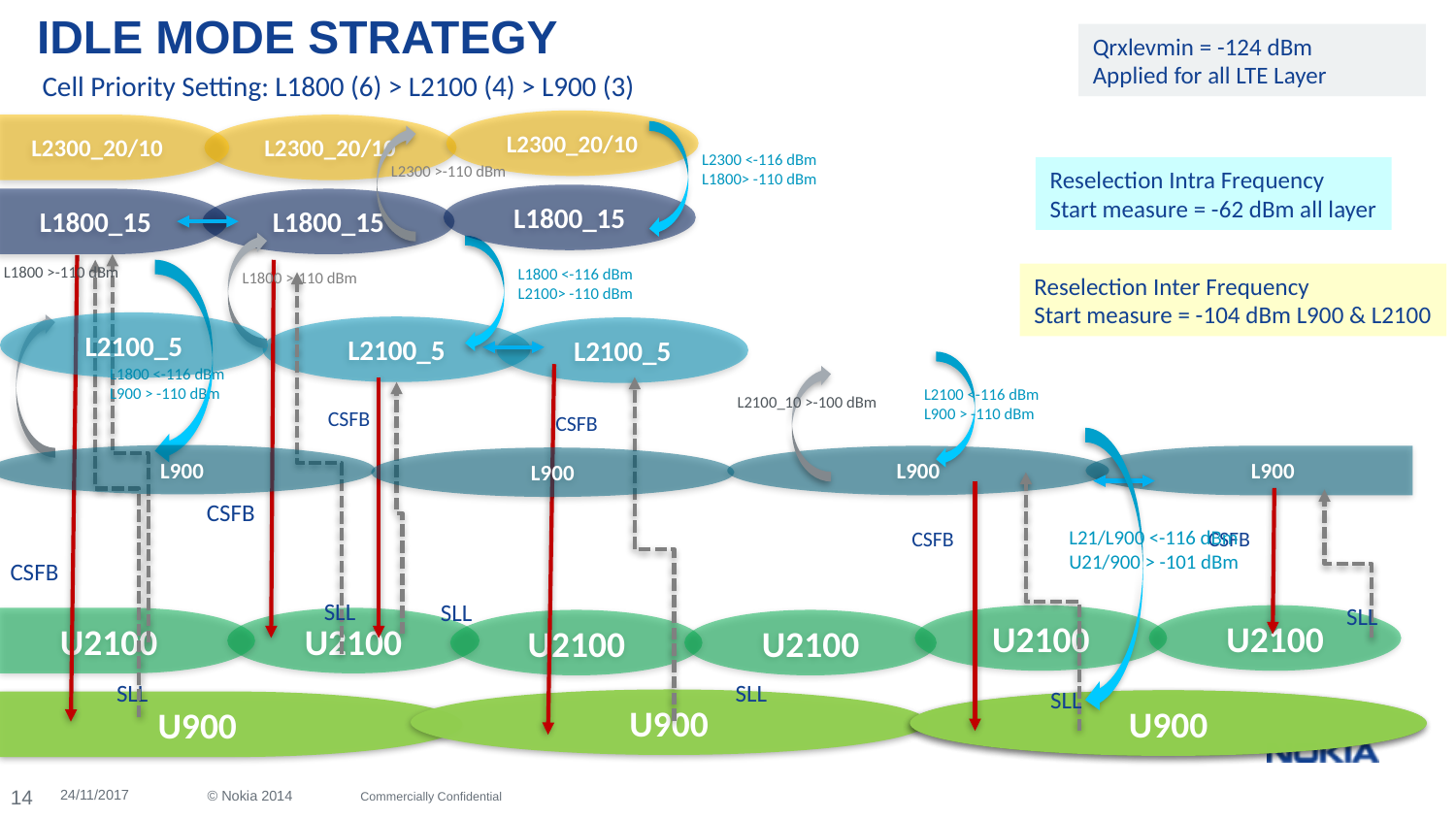

# IDLE MODE STRATEGY
Qrxlevmin = -124 dBm
Applied for all LTE Layer
Cell Priority Setting: L1800 (6) > L2100 (4) > L900 (3)
L2300_20/10
L2300_20/10
L2300_20/10

L2300 <-116 dBm
L1800> -110 dBm
L2300 >-110 dBm
Reselection Intra Frequency
Start measure = -62 dBm all layer
L1800_15
L1800_15
L1800_15

L1800 >-110 dBm
L1800 <-116 dBm
L2100> -110 dBm

L1800 >-110 dBm
Reselection Inter Frequency
Start measure = -104 dBm L900 & L2100
L2100_5

L2100_5
L2100_5

L1800 <-116 dBm
L900 > -110 dBm

L2100 <-116 dBm
L900 > -110 dBm
L2100_10 >-100 dBm
CSFB
CSFB

L900
L900
L900
L900
CSFB
L21/L900 <-116 dBm
U21/900 > -101 dBm
CSFB
CSFB
CSFB
SLL
SLL
SLL
U2100
U2100
U2100
U2100
U2100
U2100
SLL
SLL
SLL
U900
U900
U900
U900
RAT_1 f_1